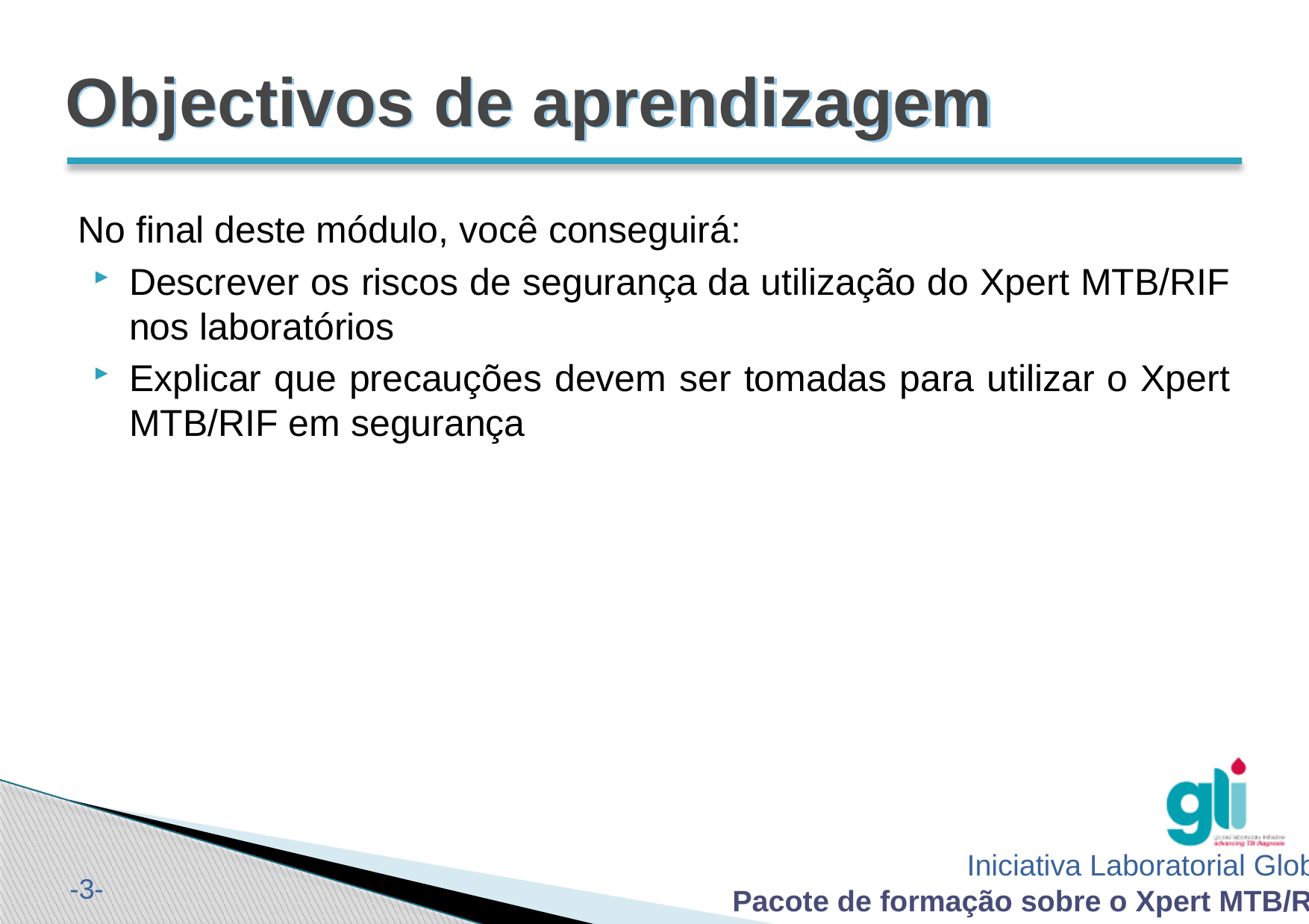

# Objectivos de aprendizagem
No final deste módulo, você conseguirá:
Descrever os riscos de segurança da utilização do Xpert MTB/RIF nos laboratórios
Explicar que precauções devem ser tomadas para utilizar o Xpert MTB/RIF em segurança